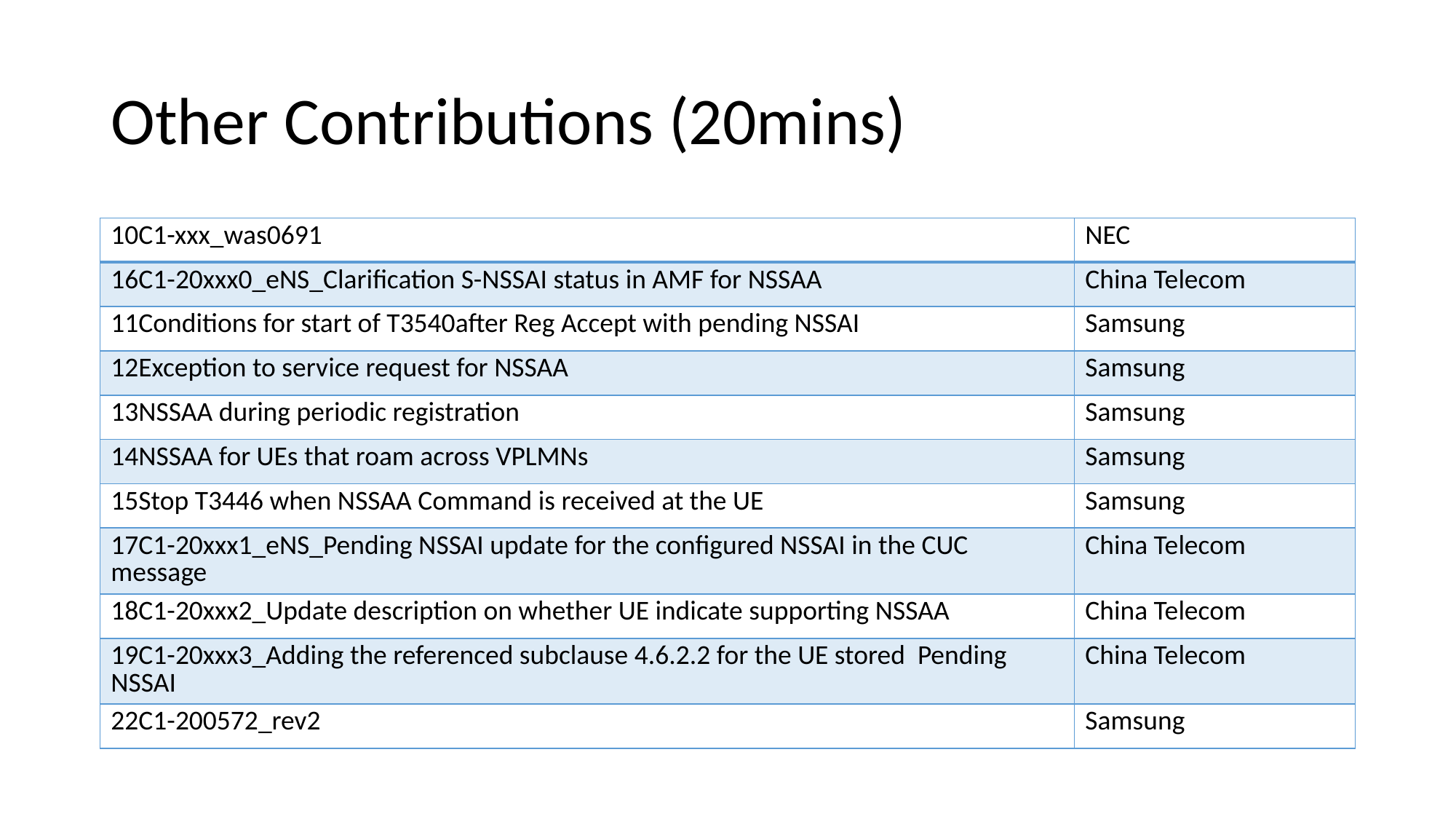

# Other Contributions (20mins)
| 10C1-xxx\_was0691 | NEC |
| --- | --- |
| 16C1-20xxx0\_eNS\_Clarification S-NSSAI status in AMF for NSSAA | China Telecom |
| 11Conditions for start of T3540after Reg Accept with pending NSSAI | Samsung |
| 12Exception to service request for NSSAA | Samsung |
| 13NSSAA during periodic registration | Samsung |
| 14NSSAA for UEs that roam across VPLMNs | Samsung |
| 15Stop T3446 when NSSAA Command is received at the UE | Samsung |
| 17C1-20xxx1\_eNS\_Pending NSSAI update for the configured NSSAI in the CUC message | China Telecom |
| 18C1-20xxx2\_Update description on whether UE indicate supporting NSSAA | China Telecom |
| 19C1-20xxx3\_Adding the referenced subclause 4.6.2.2 for the UE stored Pending NSSAI | China Telecom |
| 22C1-200572\_rev2 | Samsung |